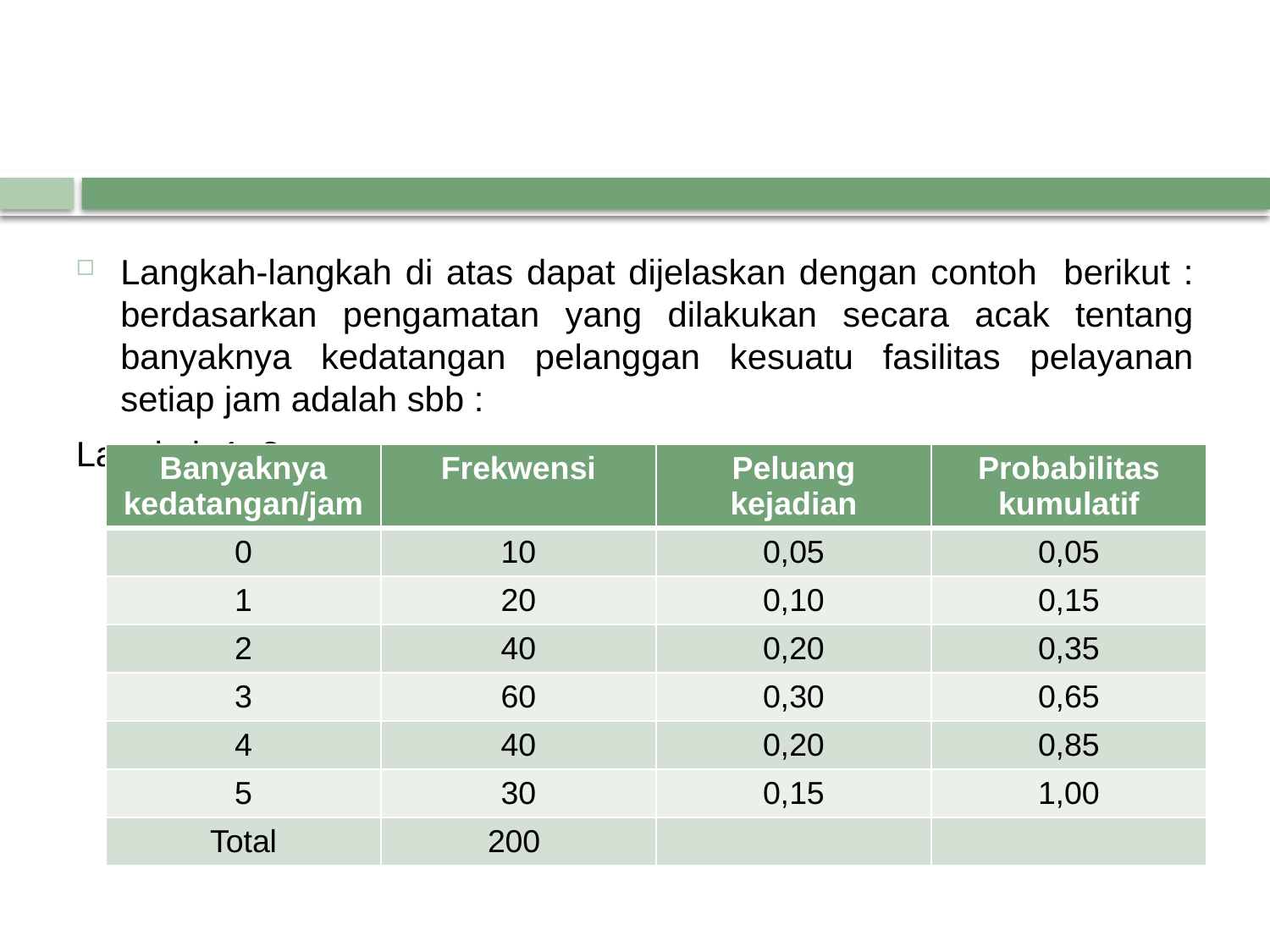

# Langkah-langkah di atas dapat dijelaskan dengan contoh  berikut : berdasarkan pengamatan yang dilakukan secara acak tentang banyaknya kedatangan pelanggan kesuatu fasilitas pelayanan setiap jam adalah sbb :
Langkah 1, 2
| Banyaknya kedatangan/jam | Frekwensi | Peluang kejadian | Probabilitas kumulatif |
| --- | --- | --- | --- |
| 0 | 10 | 0,05 | 0,05 |
| 1 | 20 | 0,10 | 0,15 |
| 2 | 40 | 0,20 | 0,35 |
| 3 | 60 | 0,30 | 0,65 |
| 4 | 40 | 0,20 | 0,85 |
| 5 | 30 | 0,15 | 1,00 |
| Total | 200 |  |  |